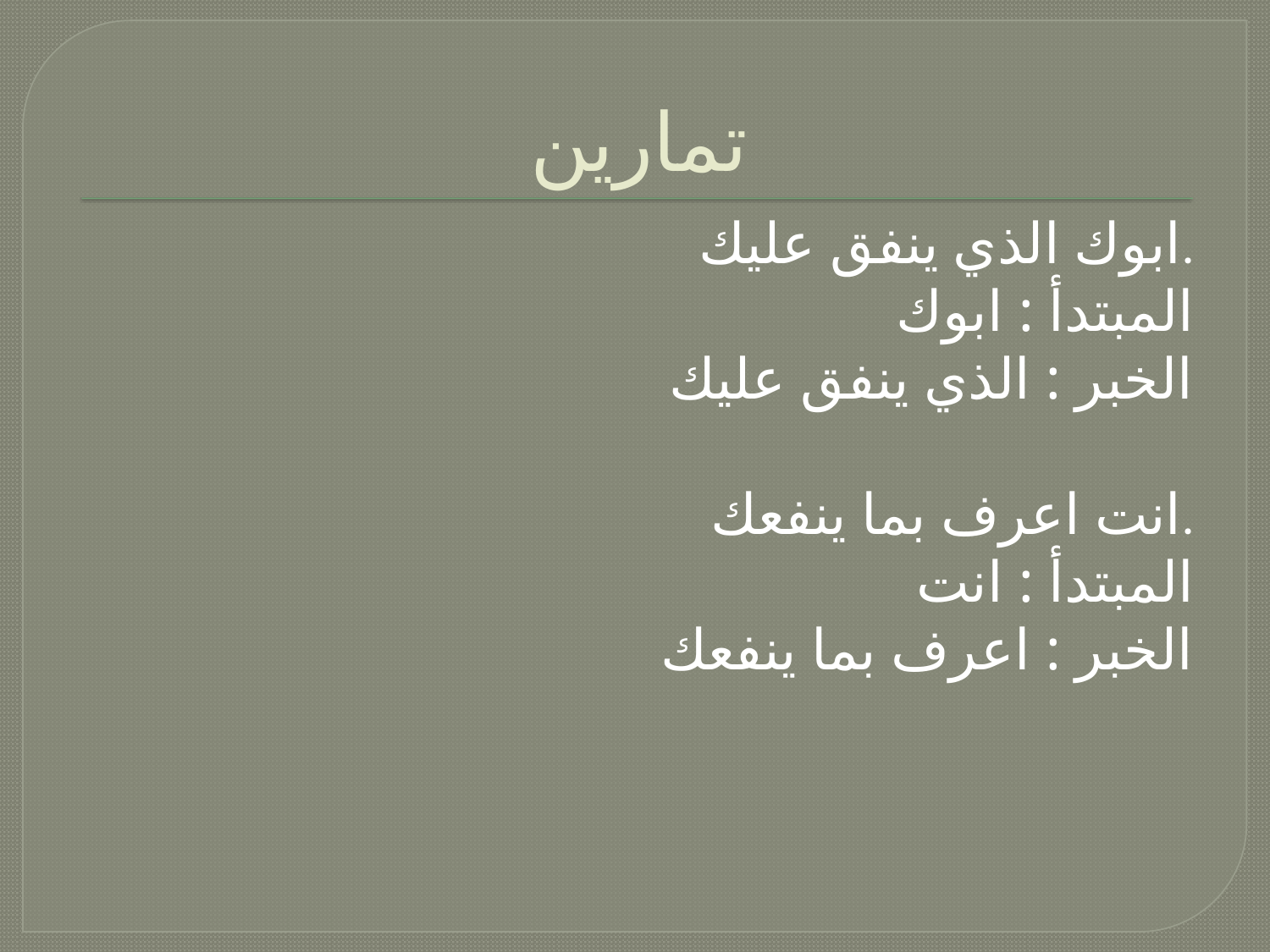

# تمارين
ابوك الذي ينفق عليك.
المبتدأ : ابوك
الخبر : الذي ينفق عليك

انت اعرف بما ينفعك.
المبتدأ : انت
الخبر : اعرف بما ينفعك